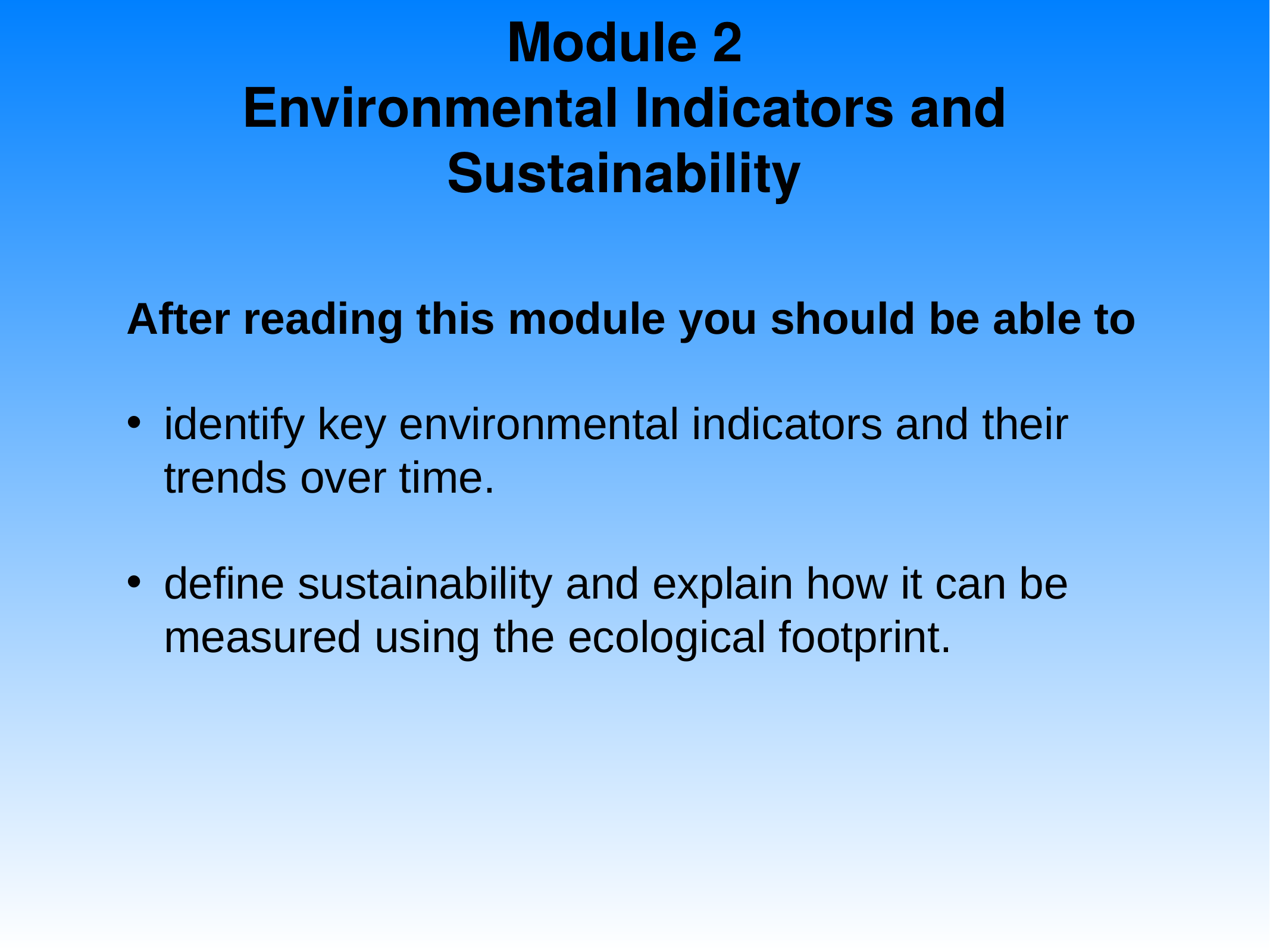

# Module 2 Environmental Indicators and Sustainability
After reading this module you should be able to
identify key environmental indicators and their trends over time.
define sustainability and explain how it can be measured using the ecological footprint.